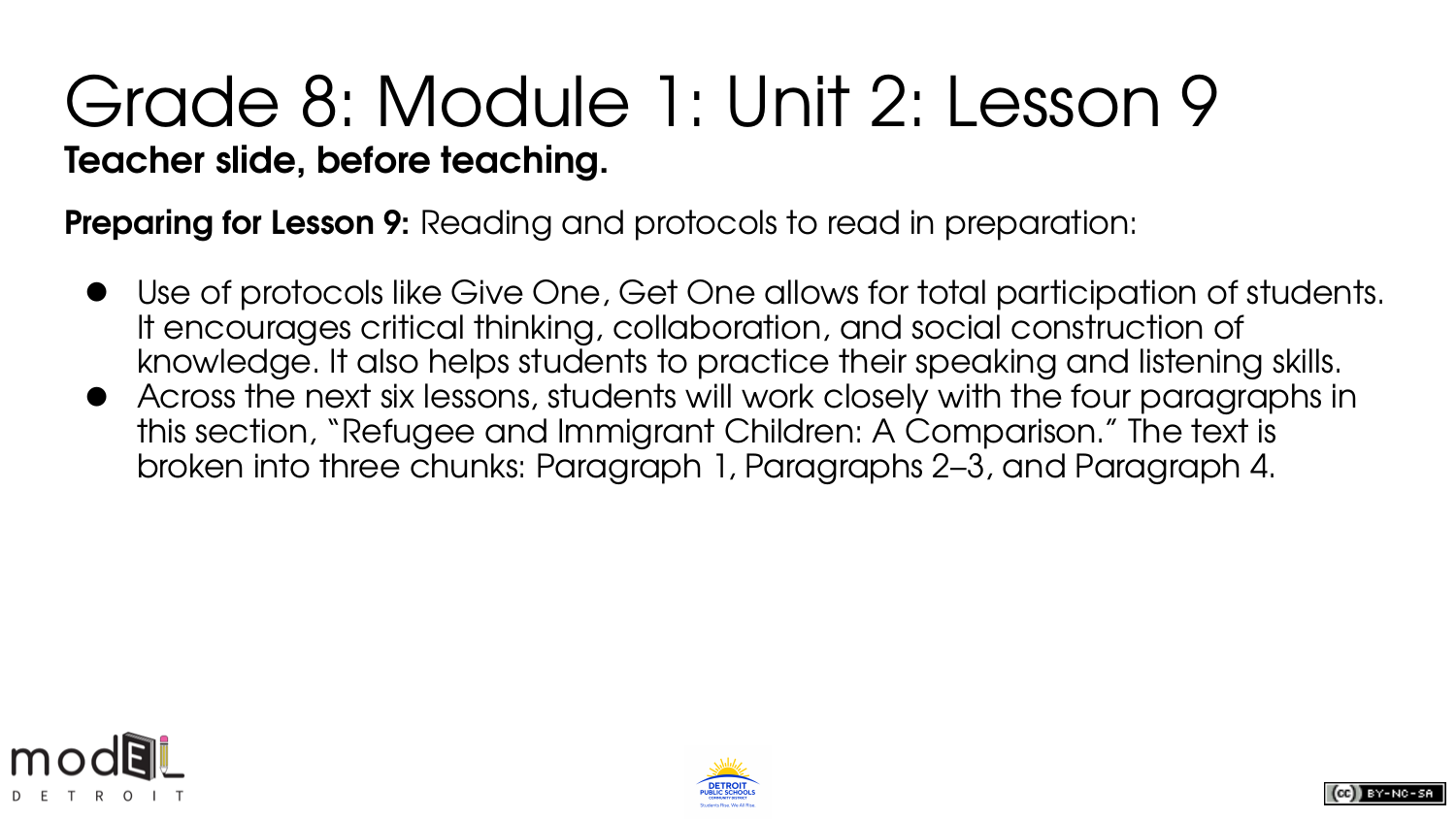

# Grade 8: Module 1: Unit 2: Lesson 9
Teacher slide, before teaching.
Preparing for Lesson 9: Reading and protocols to read in preparation:

Use of protocols like Give One, Get One allows for total participation of students. It encourages critical thinking, collaboration, and social construction of knowledge. It also helps students to practice their speaking and listening skills.
Across the next six lessons, students will work closely with the four paragraphs in this section, “Refugee and Immigrant Children: A Comparison.” The text is broken into three chunks: Paragraph 1, Paragraphs 2–3, and Paragraph 4.